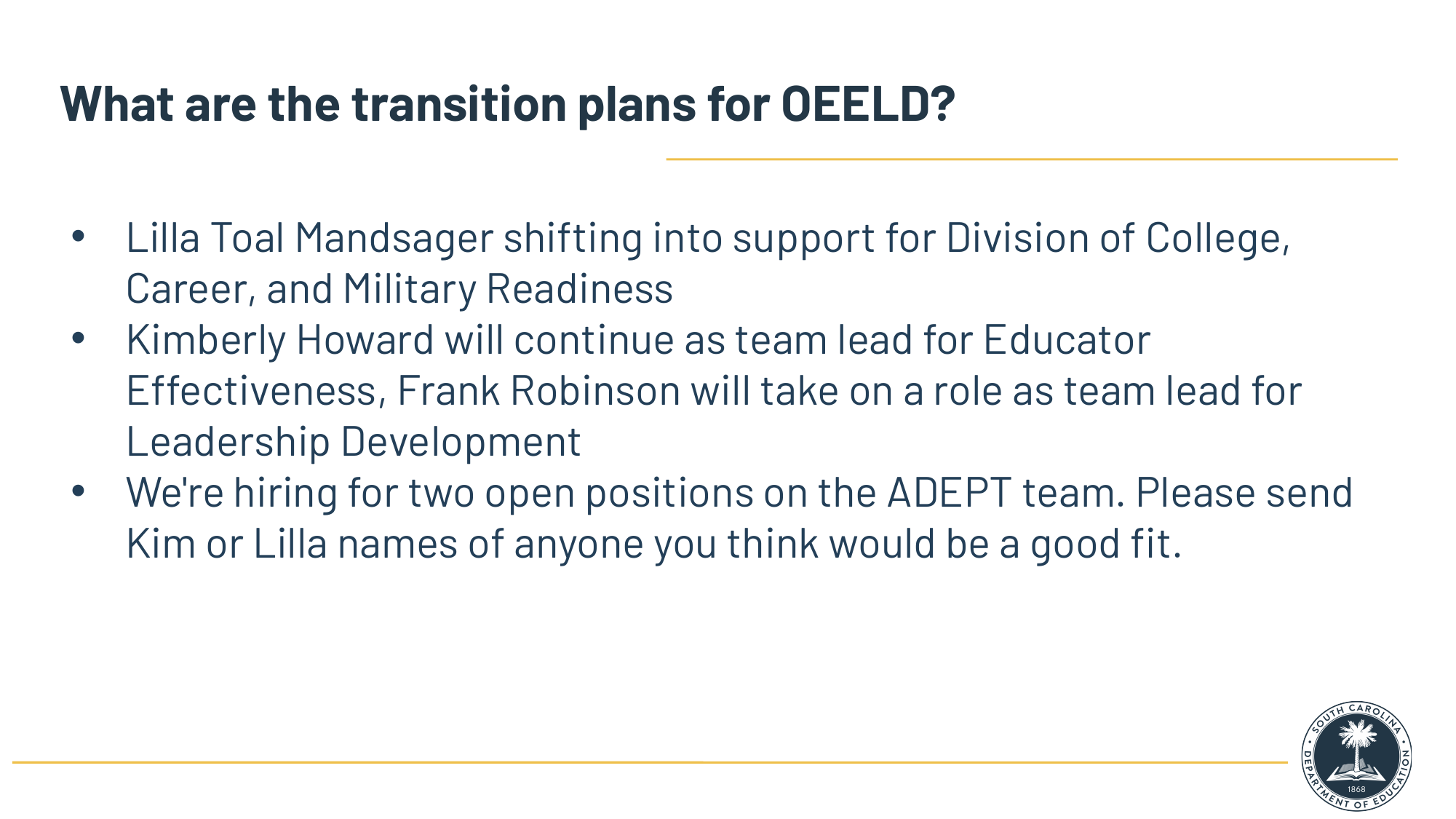

What are the transition plans for OEELD?

Lilla Toal Mandsager shifting into support for Division of College, Career, and Military Readiness
Kimberly Howard will continue as team lead for Educator Effectiveness, Frank Robinson will take on a role as team lead for Leadership Development
We're hiring for two open positions on the ADEPT team. Please send Kim or Lilla names of anyone you think would be a good fit.